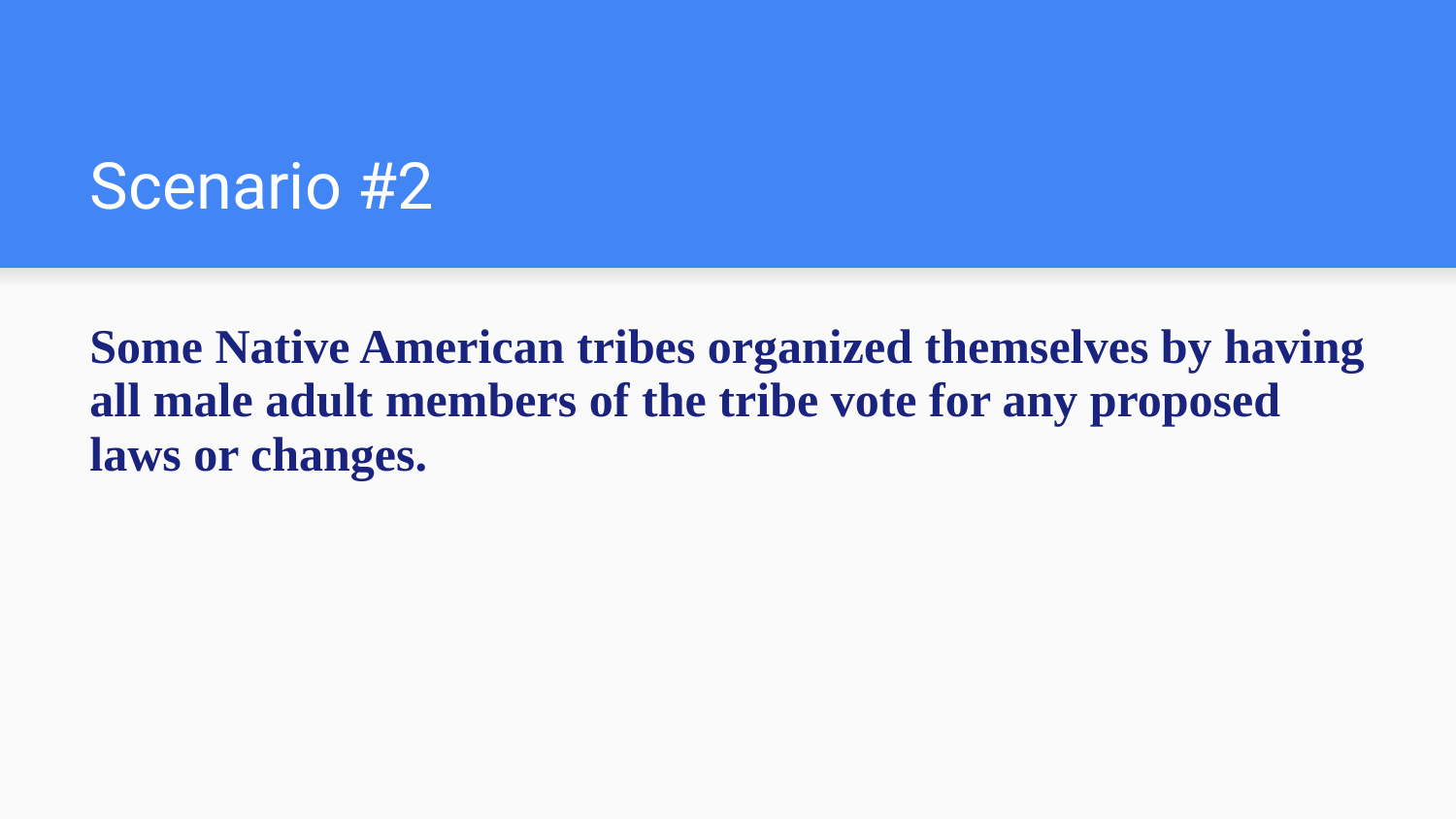

# Scenario #2
Some Native American tribes organized themselves by having all male adult members of the tribe vote for any proposed laws or changes.